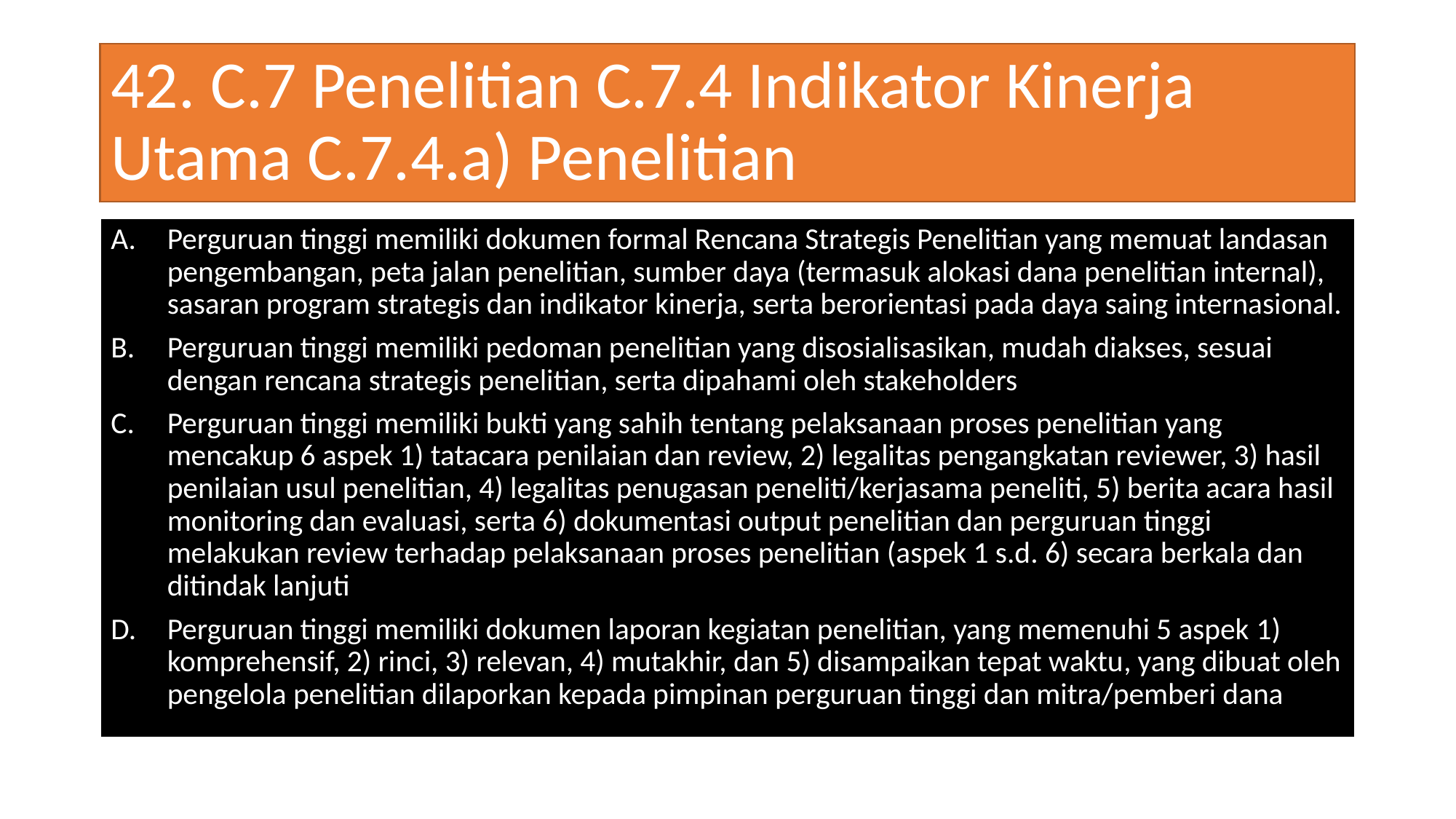

# 42. C.7 Penelitian C.7.4 Indikator Kinerja Utama C.7.4.a) Penelitian
Perguruan tinggi memiliki dokumen formal Rencana Strategis Penelitian yang memuat landasan pengembangan, peta jalan penelitian, sumber daya (termasuk alokasi dana penelitian internal), sasaran program strategis dan indikator kinerja, serta berorientasi pada daya saing internasional.
Perguruan tinggi memiliki pedoman penelitian yang disosialisasikan, mudah diakses, sesuai dengan rencana strategis penelitian, serta dipahami oleh stakeholders
Perguruan tinggi memiliki bukti yang sahih tentang pelaksanaan proses penelitian yang mencakup 6 aspek 1) tatacara penilaian dan review, 2) legalitas pengangkatan reviewer, 3) hasil penilaian usul penelitian, 4) legalitas penugasan peneliti/kerjasama peneliti, 5) berita acara hasil monitoring dan evaluasi, serta 6) dokumentasi output penelitian dan perguruan tinggi melakukan review terhadap pelaksanaan proses penelitian (aspek 1 s.d. 6) secara berkala dan ditindak lanjuti
Perguruan tinggi memiliki dokumen laporan kegiatan penelitian, yang memenuhi 5 aspek 1) komprehensif, 2) rinci, 3) relevan, 4) mutakhir, dan 5) disampaikan tepat waktu, yang dibuat oleh pengelola penelitian dilaporkan kepada pimpinan perguruan tinggi dan mitra/pemberi dana